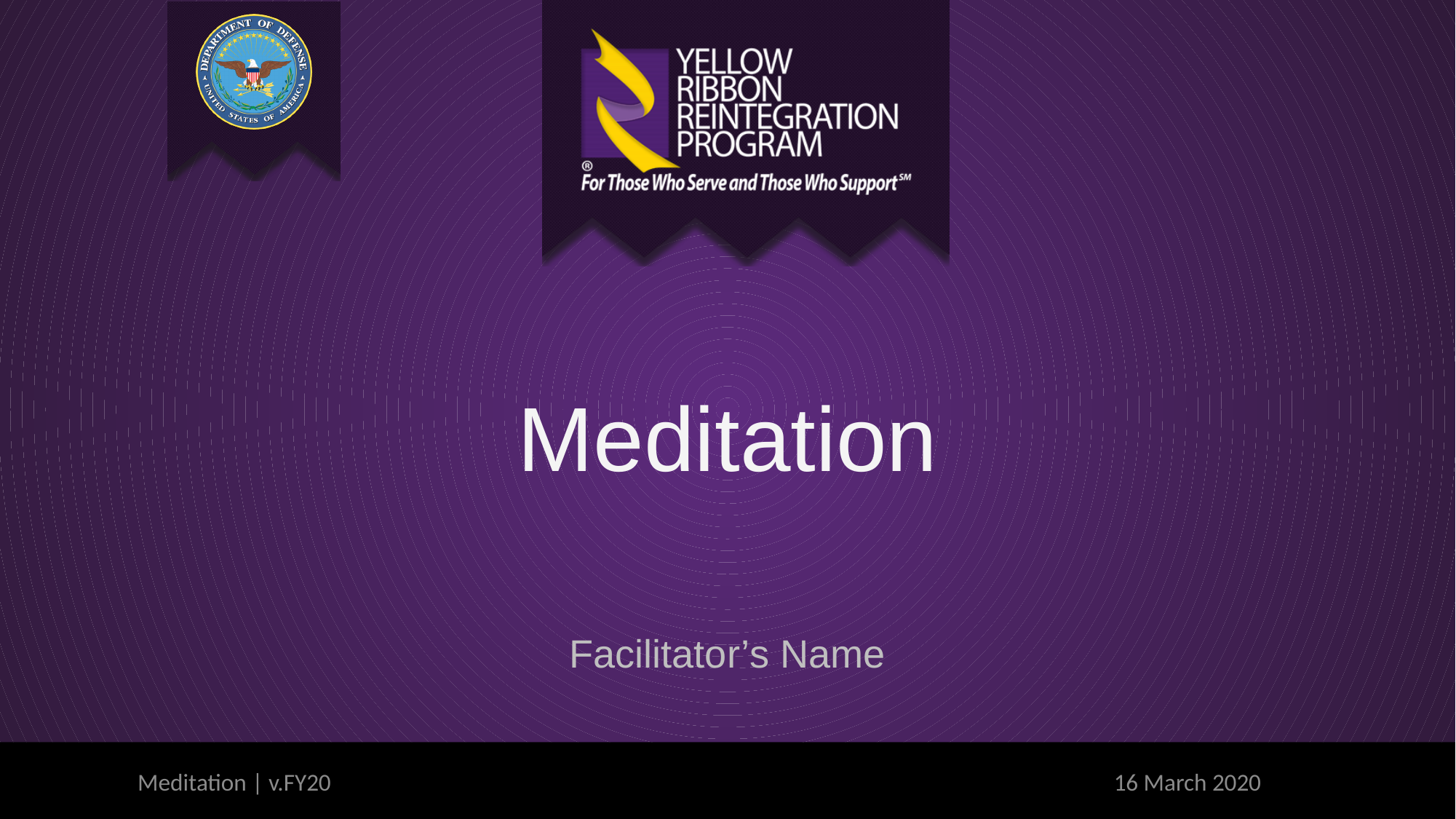

# Meditation
Facilitator’s Name
Meditation | v.FY20
16 March 2020
17